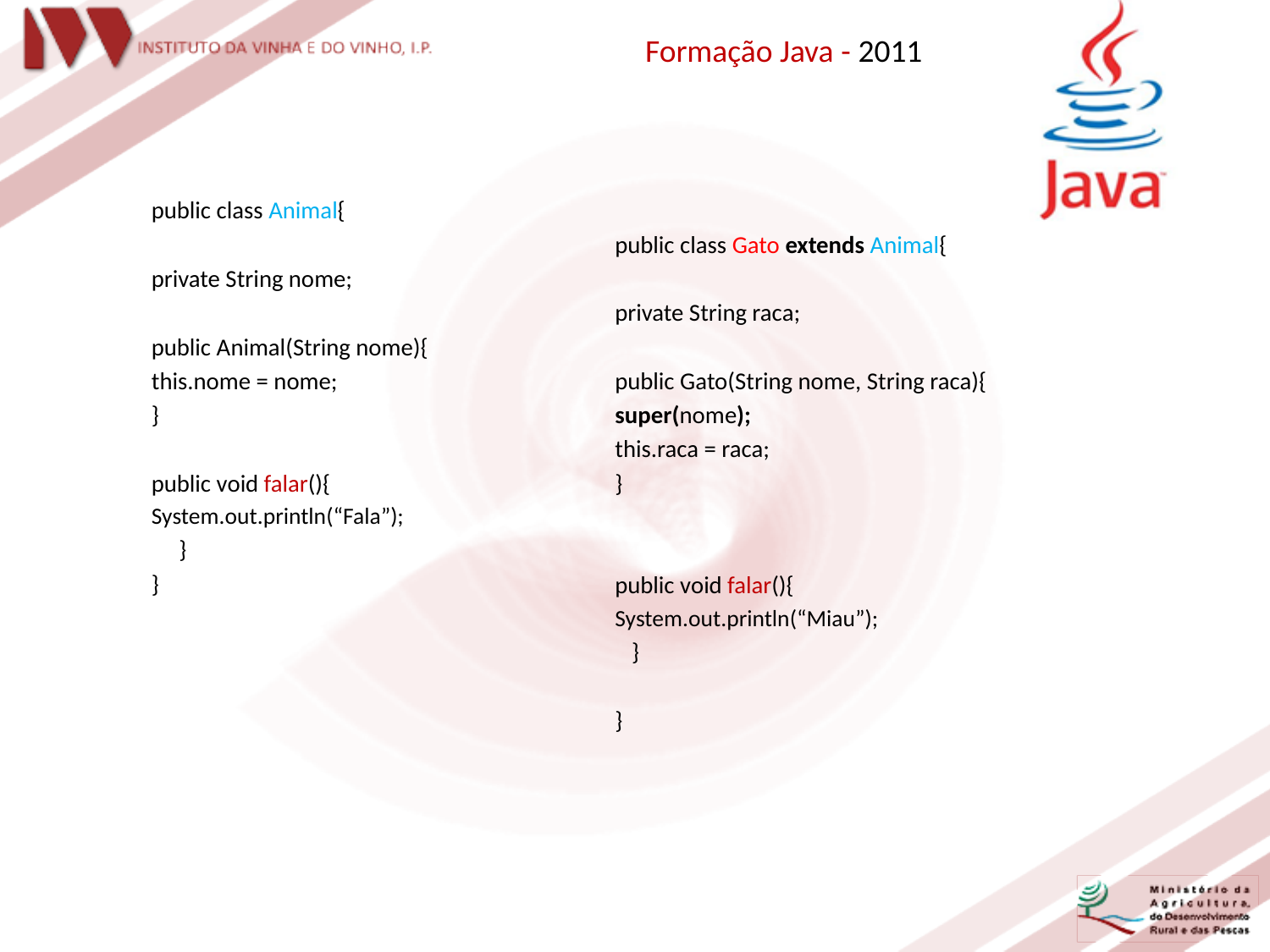

Formação Java - 2011
public class Animal{

private String nome;

public Animal(String nome){
this.nome = nome;
}

public void falar(){
System.out.println(“Fala”);
     }
}

public class Gato extends Animal{

private String raca;

public Gato(String nome, String raca){
super(nome);
this.raca = raca;
}

public void falar(){
System.out.println(“Miau”);
   }

}